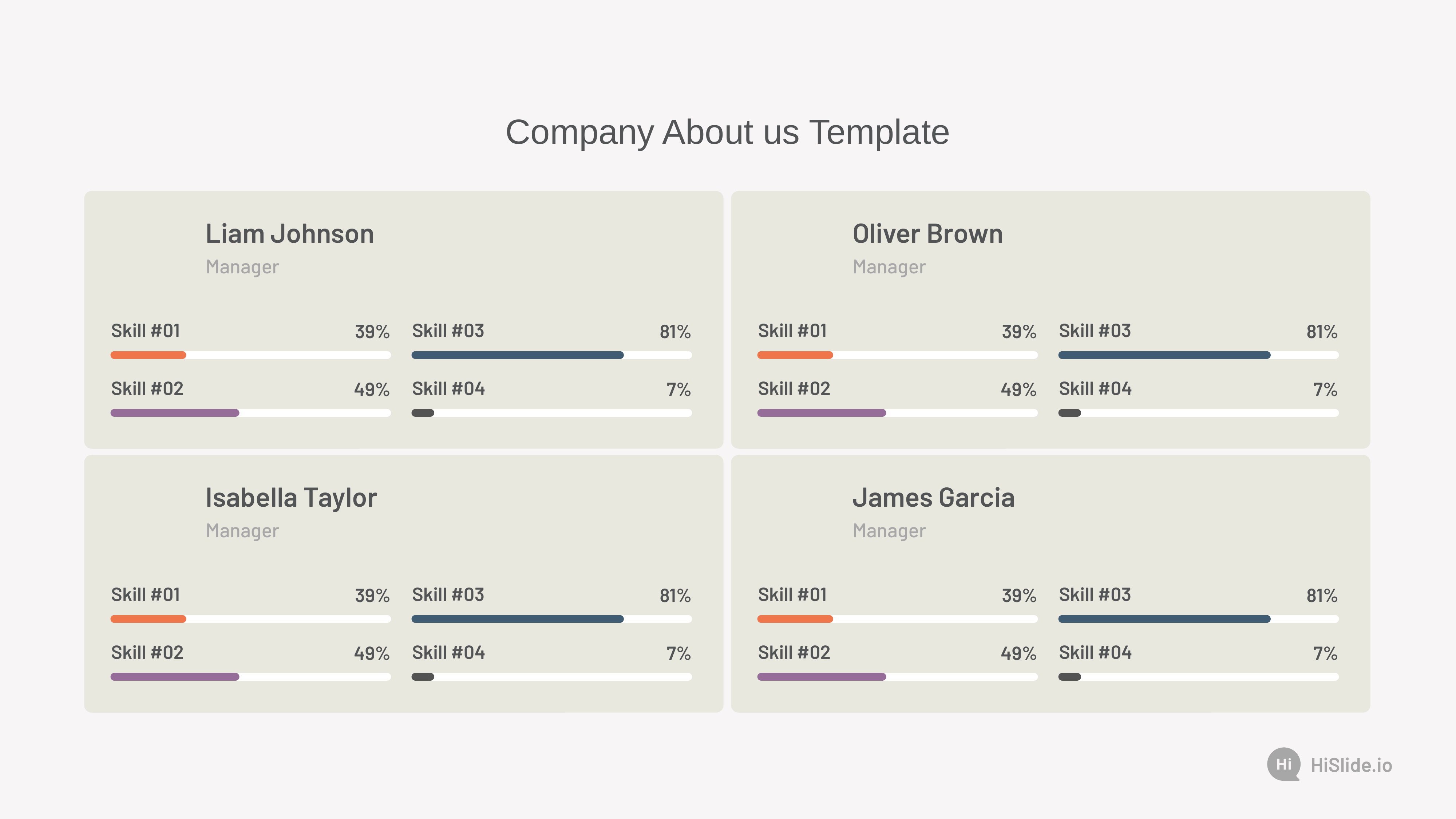

Company About us Template

Liam Johnson
Oliver Brown
Manager
Manager
Skill #01
39%

Skill #03
81%

Skill #01
39%

Skill #03
81%

Skill #02
49%

Skill #04
7%

Skill #02
49%

Skill #04
7%

Isabella Taylor

James Garcia
Manager
Manager
Skill #01
39%

Skill #03
81%

Skill #01
39%

Skill #03
81%

Skill #02
49%

Skill #04
7%

Skill #02
49%

Skill #04
7%